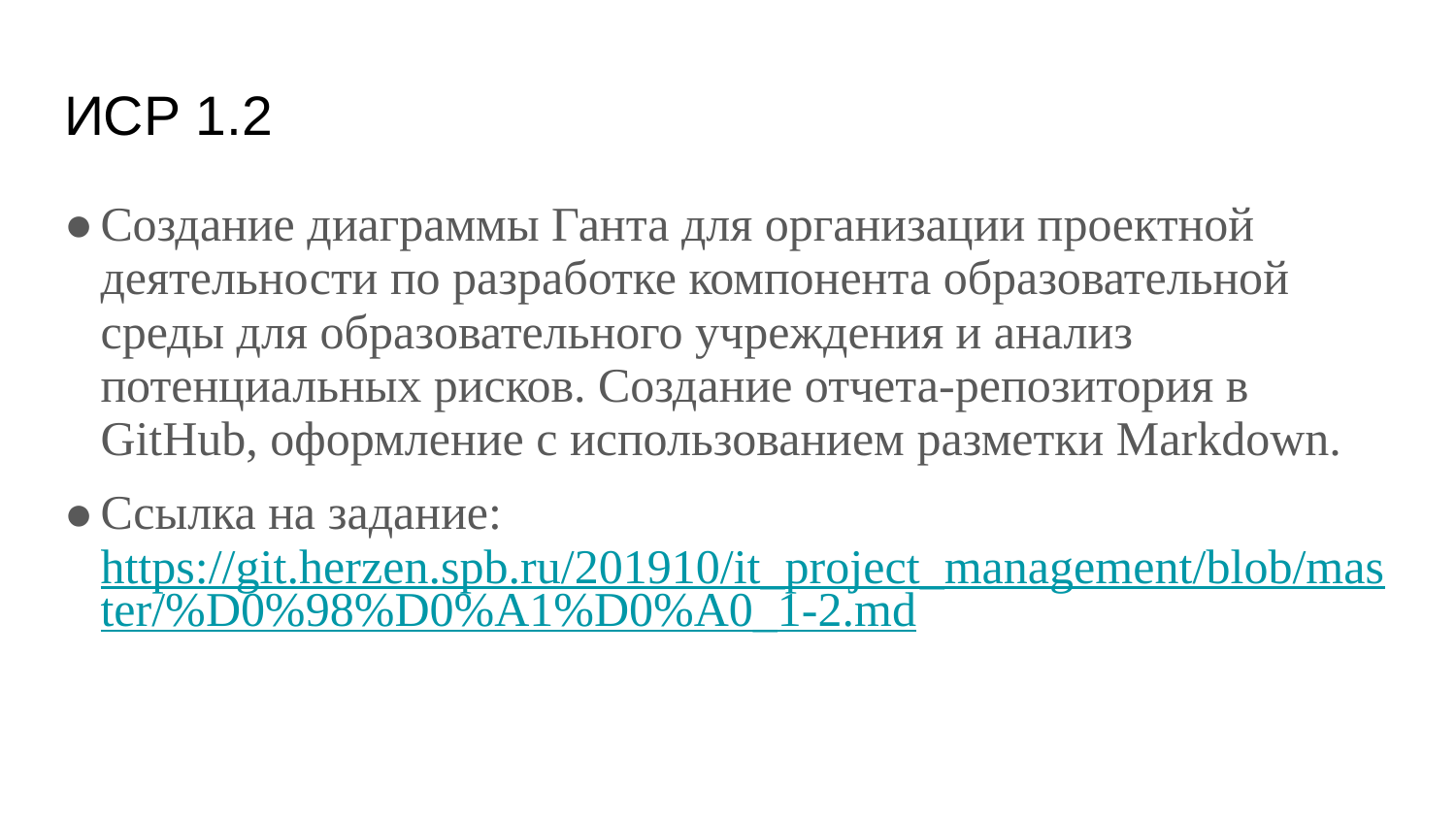

# ИСР 1.2
Создание диаграммы Ганта для организации проектной деятельности по разработке компонента образовательной среды для образовательного учреждения и анализ потенциальных рисков. Создание отчета-репозитория в GitHub, оформление с использованием разметки Markdown.
Ссылка на задание: https://git.herzen.spb.ru/201910/it_project_management/blob/master/%D0%98%D0%A1%D0%A0_1-2.md